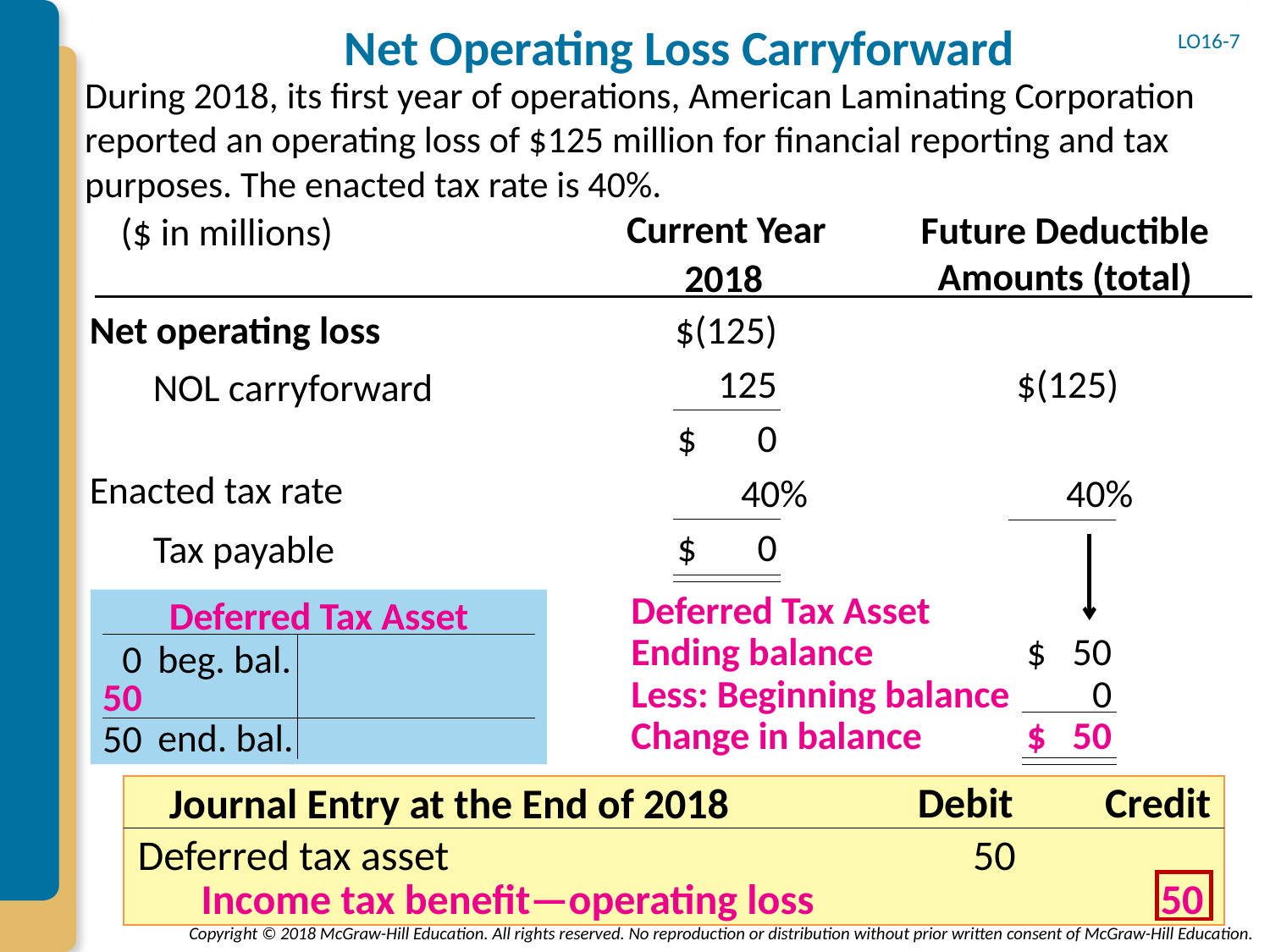

# Net Operating Loss Carryforward
LO16-7
During 2018, its first year of operations, American Laminating Corporation reported an operating loss of $125 million for financial reporting and tax purposes. The enacted tax rate is 40%.
Current Year
Future Deductible
Amounts (total)
($ in millions)
2018
Net operating loss
$(125)
125
$(125)
NOL carryforward
$       0
Enacted tax rate
40%
40%
Tax payable
$       0
Deferred Tax Asset
Deferred Tax Asset

Ending balance
$   50
0
beg. bal.
Less: Beginning balance
0
50
Change in balance
$   50
50
end. bal.
Debit
Credit
Journal Entry at the End of 2018

Deferred tax asset
50
Income tax benefit—operating loss
50